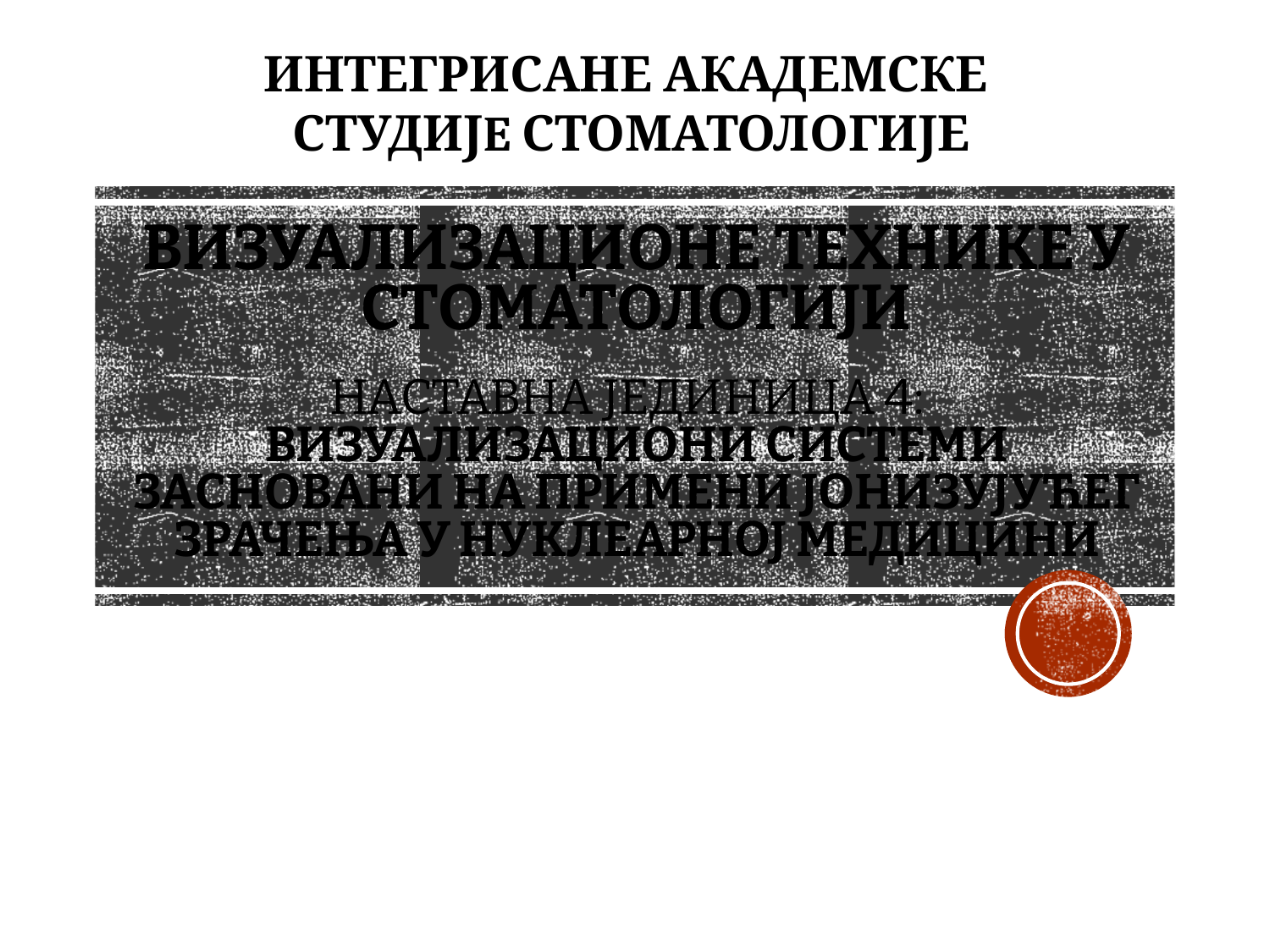

ИНТЕГРИСАНЕ АКАДЕМСКЕ
СТУДИЈE СТОМАТОЛОГИЈЕ
# ВИЗУАЛИЗАЦИОНЕ ТЕХНИКЕ У СТОМАТОЛОГИЈИ НАСТАВНА ЈЕДИНИЦА 4: Визуализациони системи засновани на примени јонизујућег зрачења у нуклеарној медицини